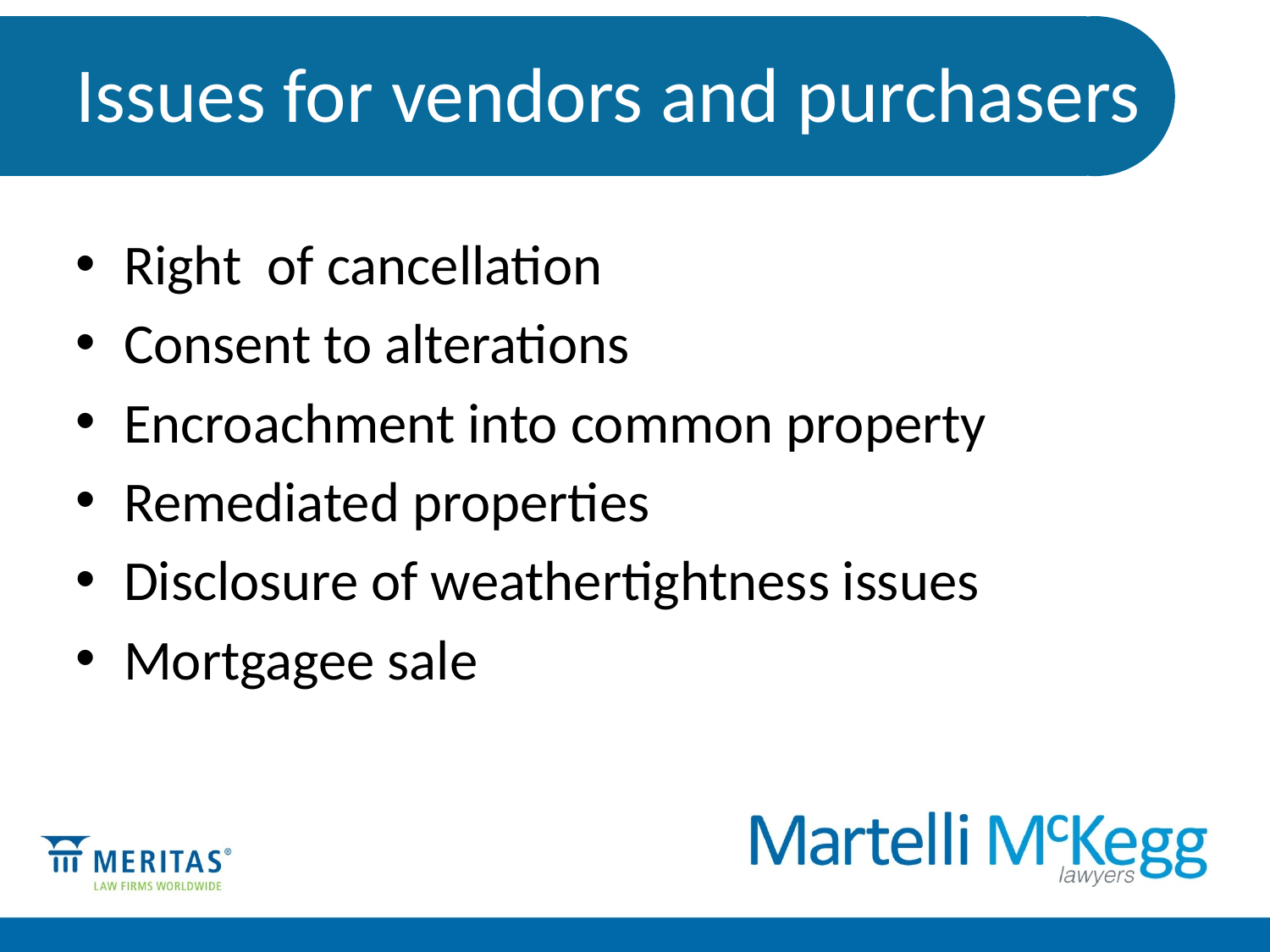

# Issues for vendors and purchasers
Right  of cancellation
Consent to alterations
Encroachment into common property
Remediated properties
Disclosure of weathertightness issues
Mortgagee sale